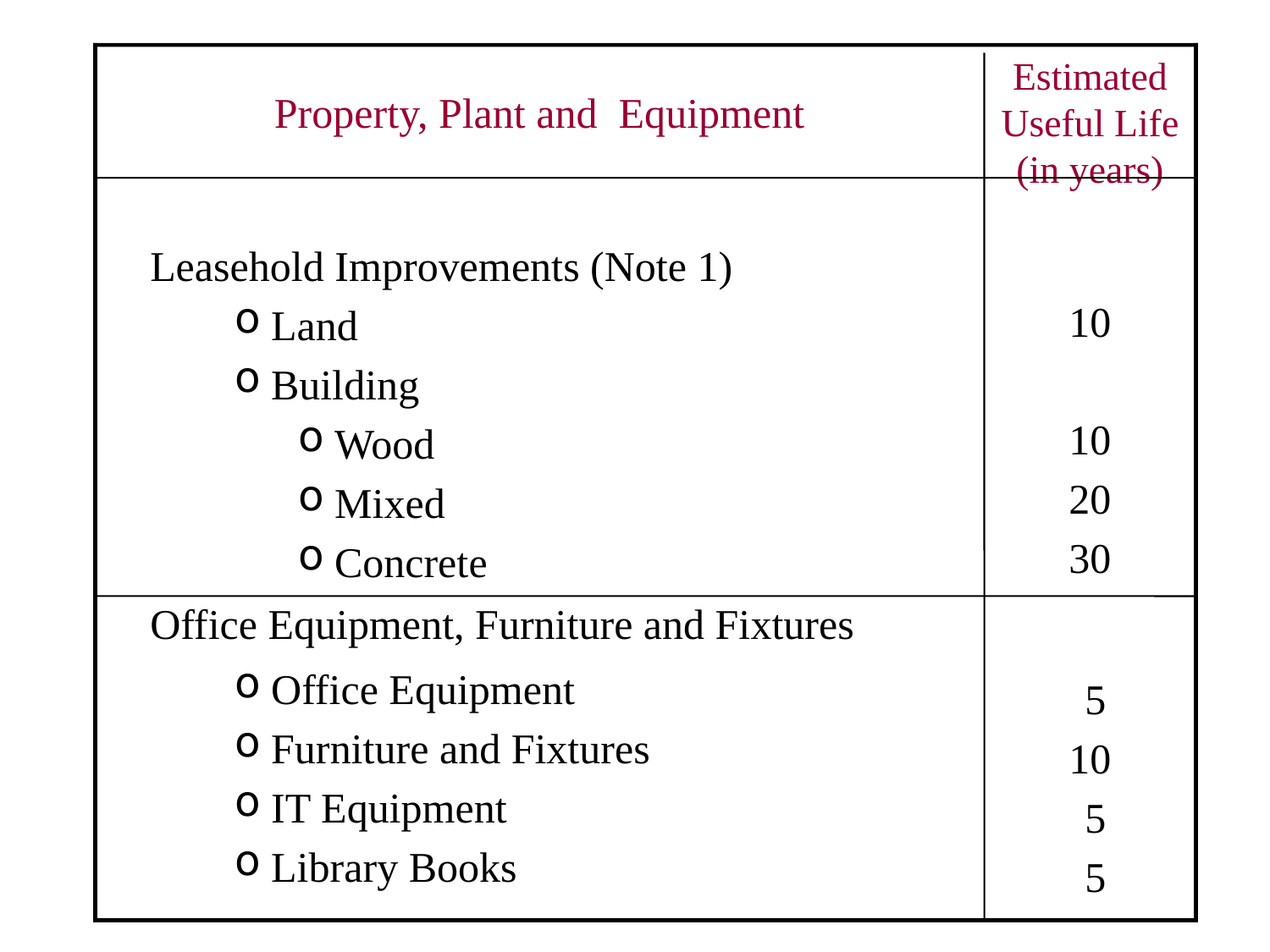

Property, Plant and  Equipment

Estimated Useful Life (in years)

   Leasehold Improvements (Note 1)
10

10
20
30
 Land
 Building
 Wood
 Mixed
 Concrete

Office Equipment, Furniture and Fixtures

 Office Equipment
 Furniture and Fixtures
 IT Equipment
 Library Books
 5
10
 5
 5